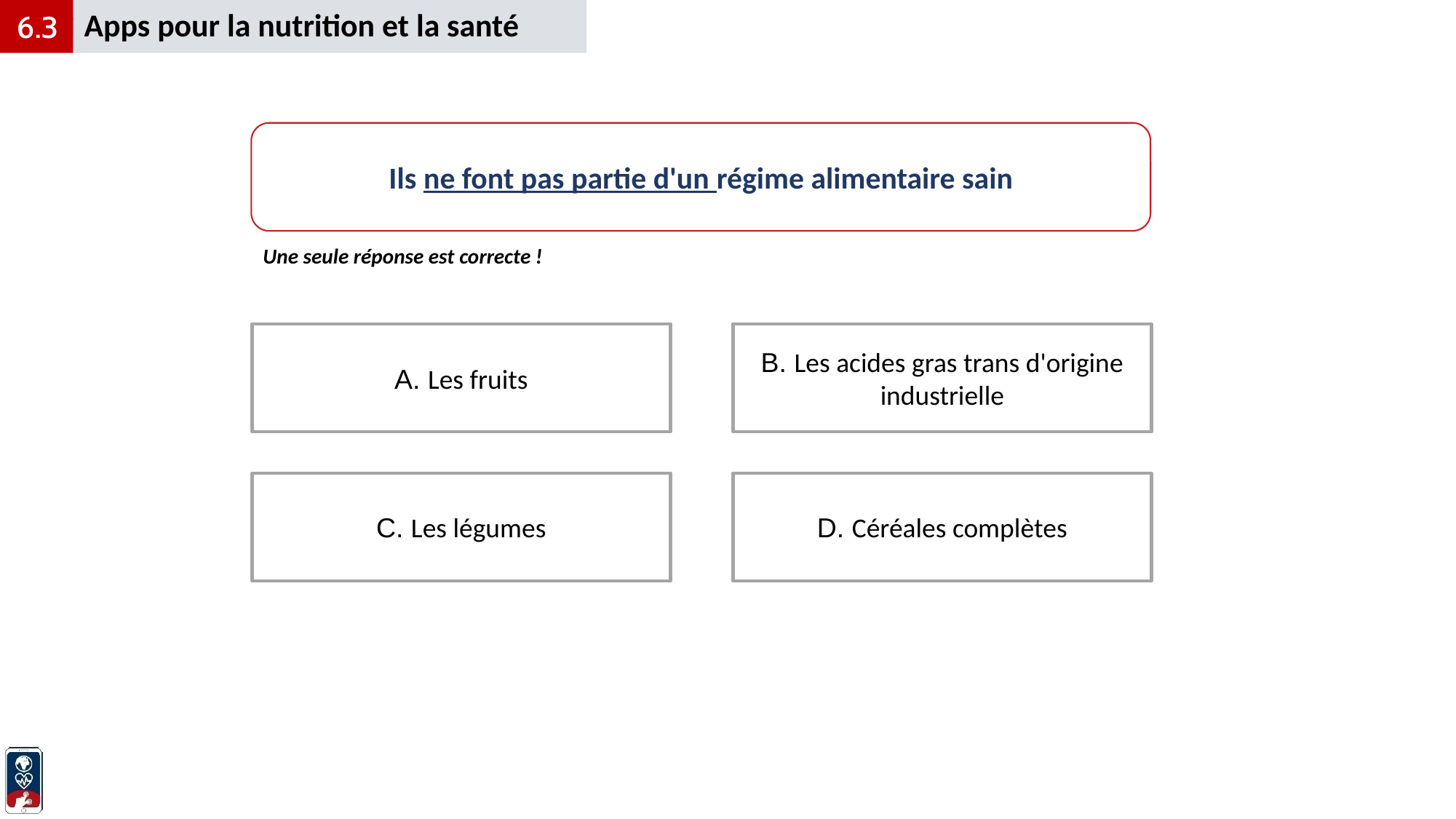

Apps pour la nutrition et la santé
6.3
Ils ne font pas partie d'un régime alimentaire sain
Une seule réponse est correcte !
A. Les fruits
B. Les acides gras trans d'origine industrielle
D. Céréales complètes
C. Les légumes